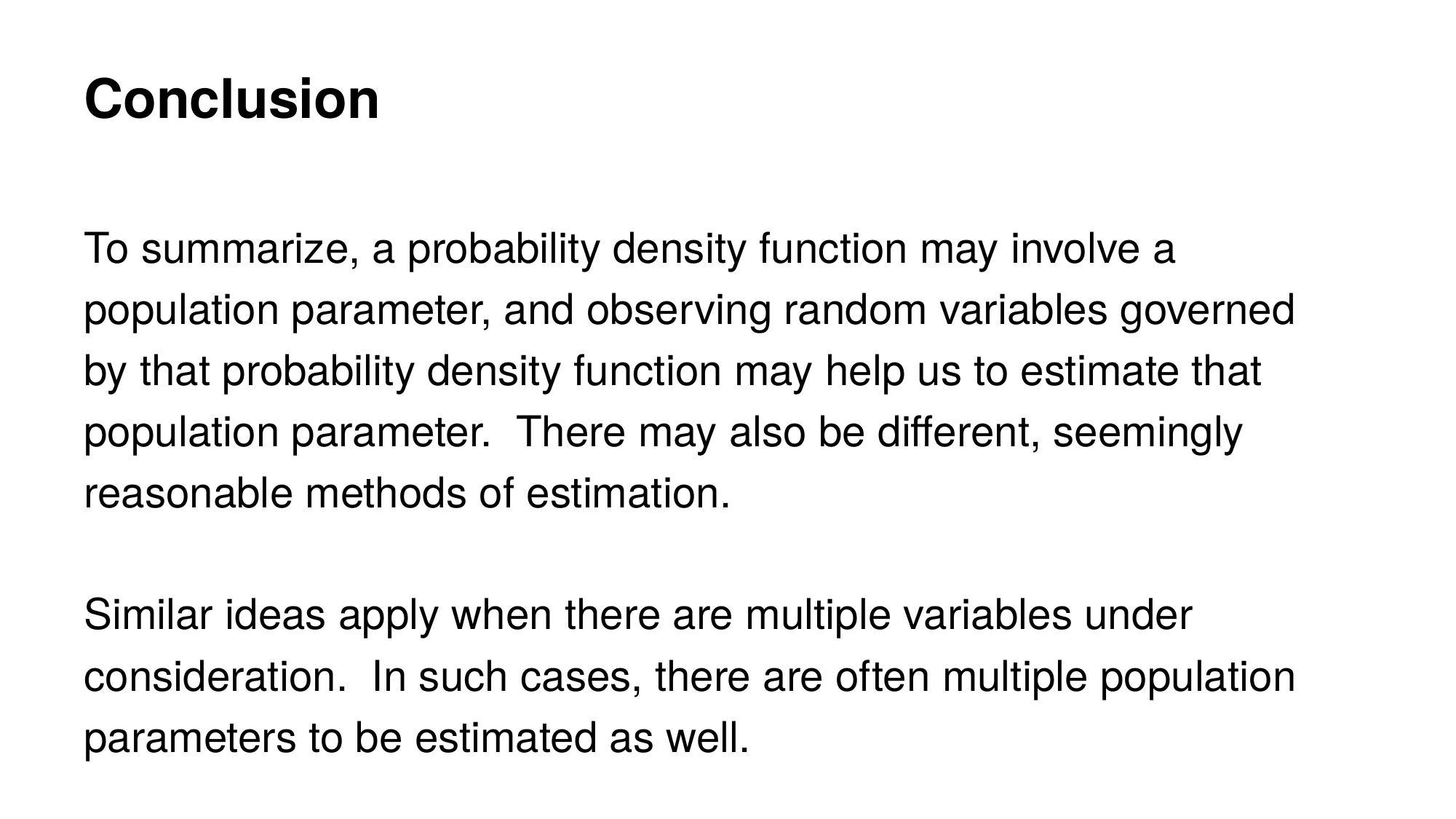

# Conclusion
To summarize, a probability density function may involve a population parameter, and observing random variables governed by that probability density function may help us to estimate that population parameter.  There may also be different, seemingly reasonable methods of estimation.

Similar ideas apply when there are multiple variables under consideration.  In such cases, there are often multiple population parameters to be estimated as well.